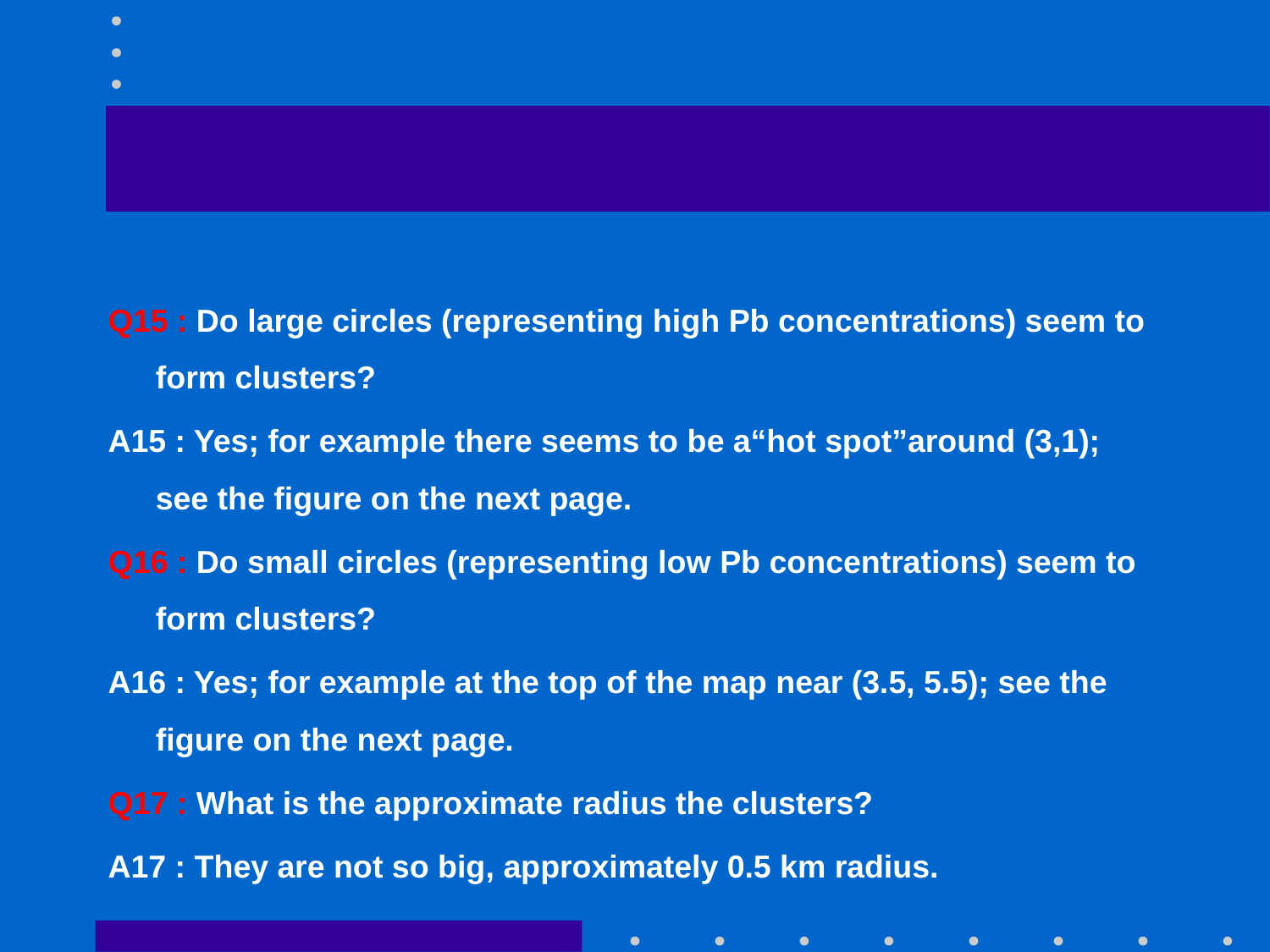

#
Q15 : Do large circles (representing high Pb concentrations) seem to form clusters?
A15 : Yes; for example there seems to be a“hot spot”around (3,1); see the figure on the next page.
Q16 : Do small circles (representing low Pb concentrations) seem to form clusters?
A16 : Yes; for example at the top of the map near (3.5, 5.5); see the figure on the next page.
Q17 : What is the approximate radius the clusters?
A17 : They are not so big, approximately 0.5 km radius.